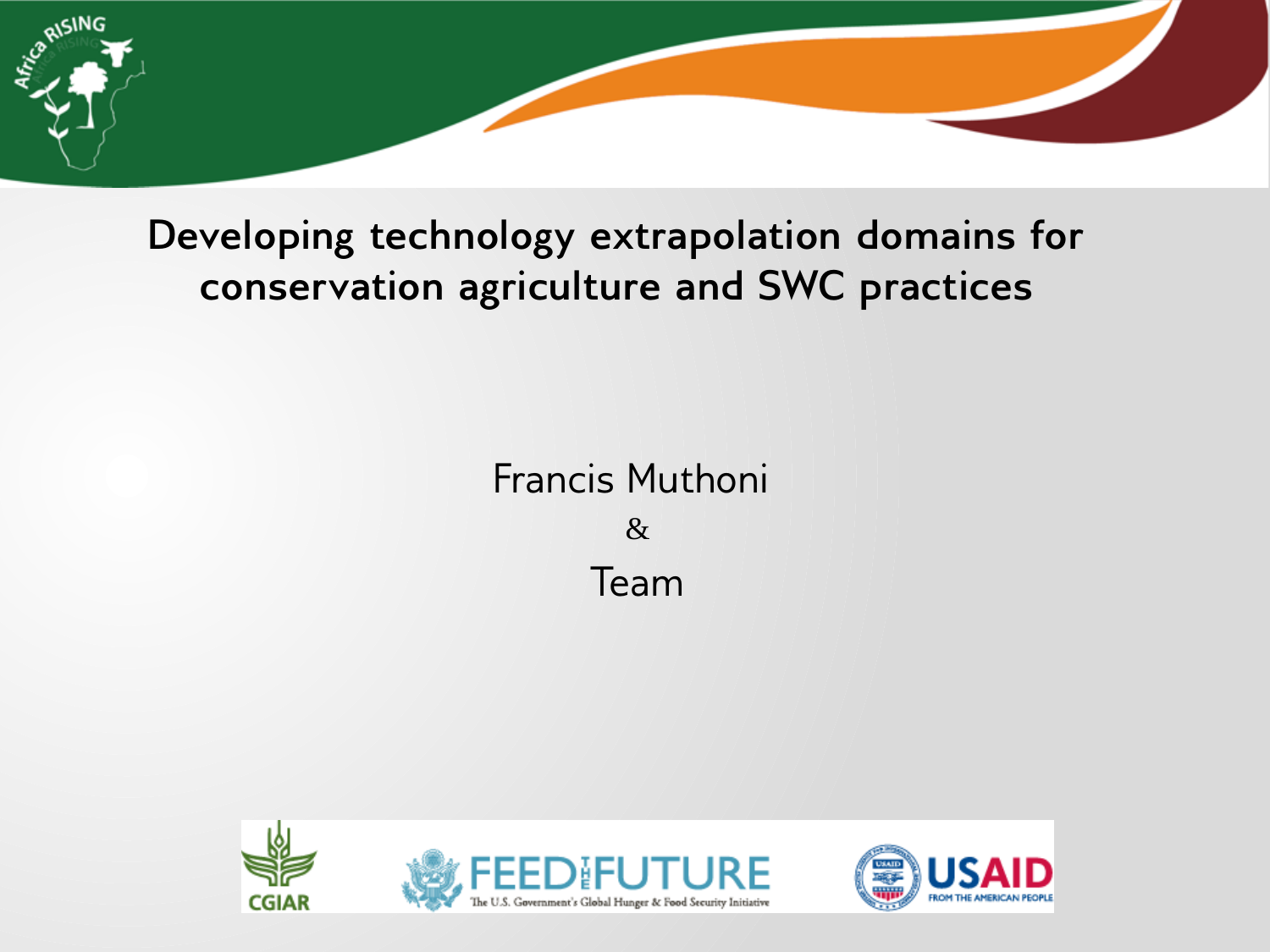

Developing technology extrapolation domains for conservation agriculture and SWC practices
Francis Muthoni
&
Team